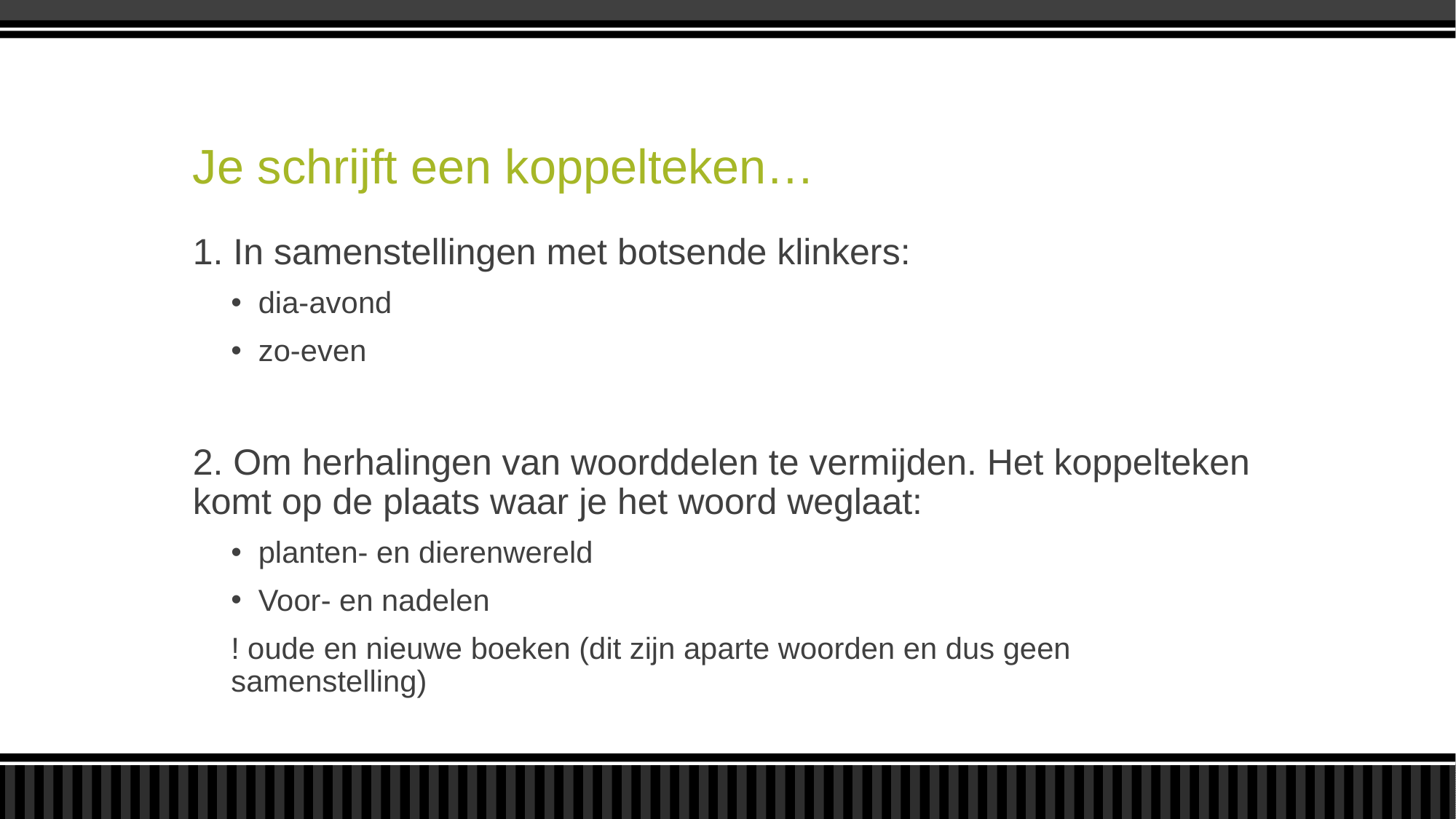

# Je schrijft een koppelteken…
1. In samenstellingen met botsende klinkers:
dia-avond
zo-even

2. Om herhalingen van woorddelen te vermijden. Het koppelteken komt op de plaats waar je het woord weglaat:
planten- en dierenwereld
Voor- en nadelen
! oude en nieuwe boeken (dit zijn aparte woorden en dus geen samenstelling)